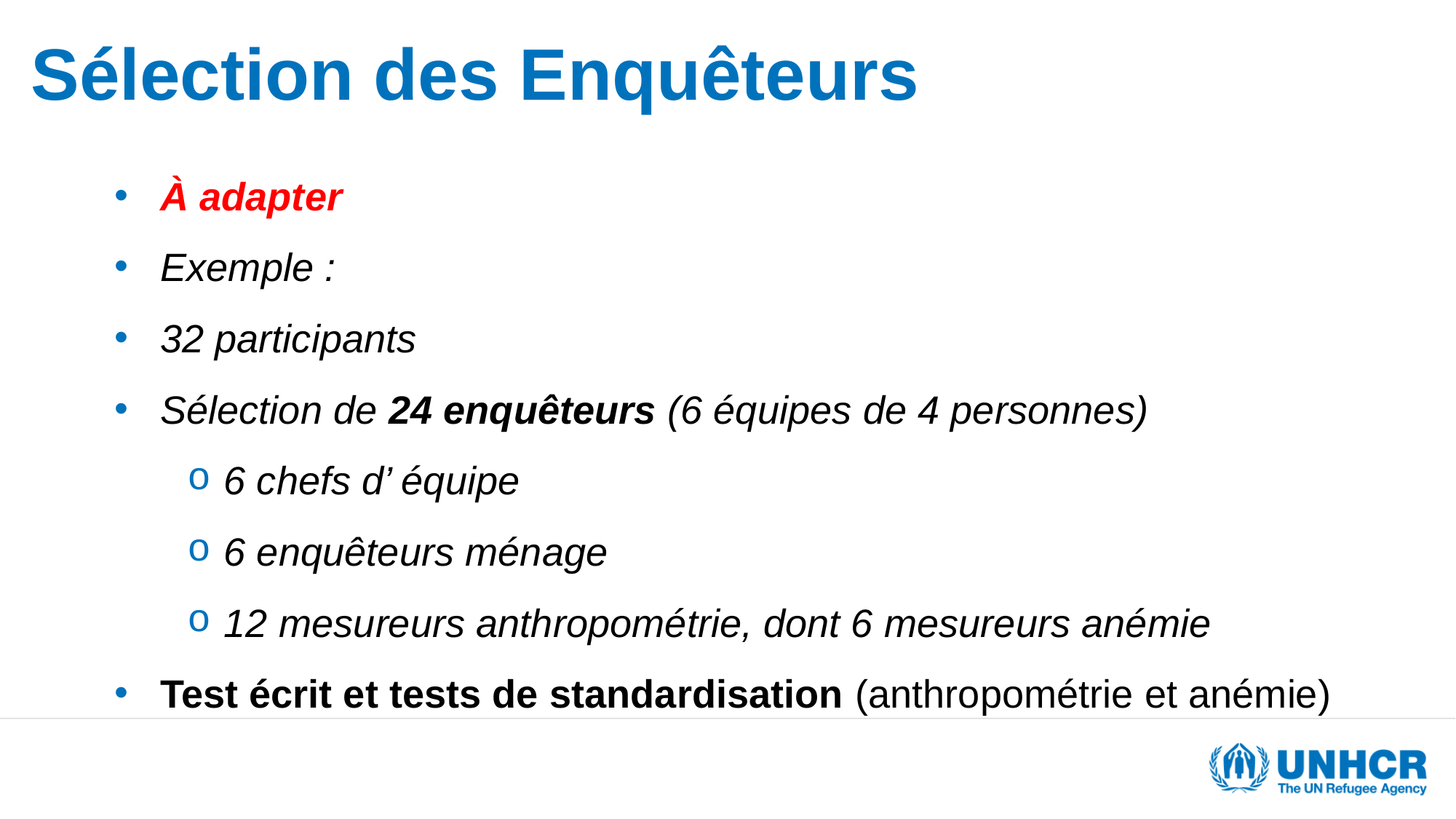

# Sélection des Enquêteurs
À adapter
Exemple :
32 participants
Sélection de 24 enquêteurs (6 équipes de 4 personnes)
6 chefs d’ équipe
6 enquêteurs ménage
12 mesureurs anthropométrie, dont 6 mesureurs anémie
Test écrit et tests de standardisation (anthropométrie et anémie)